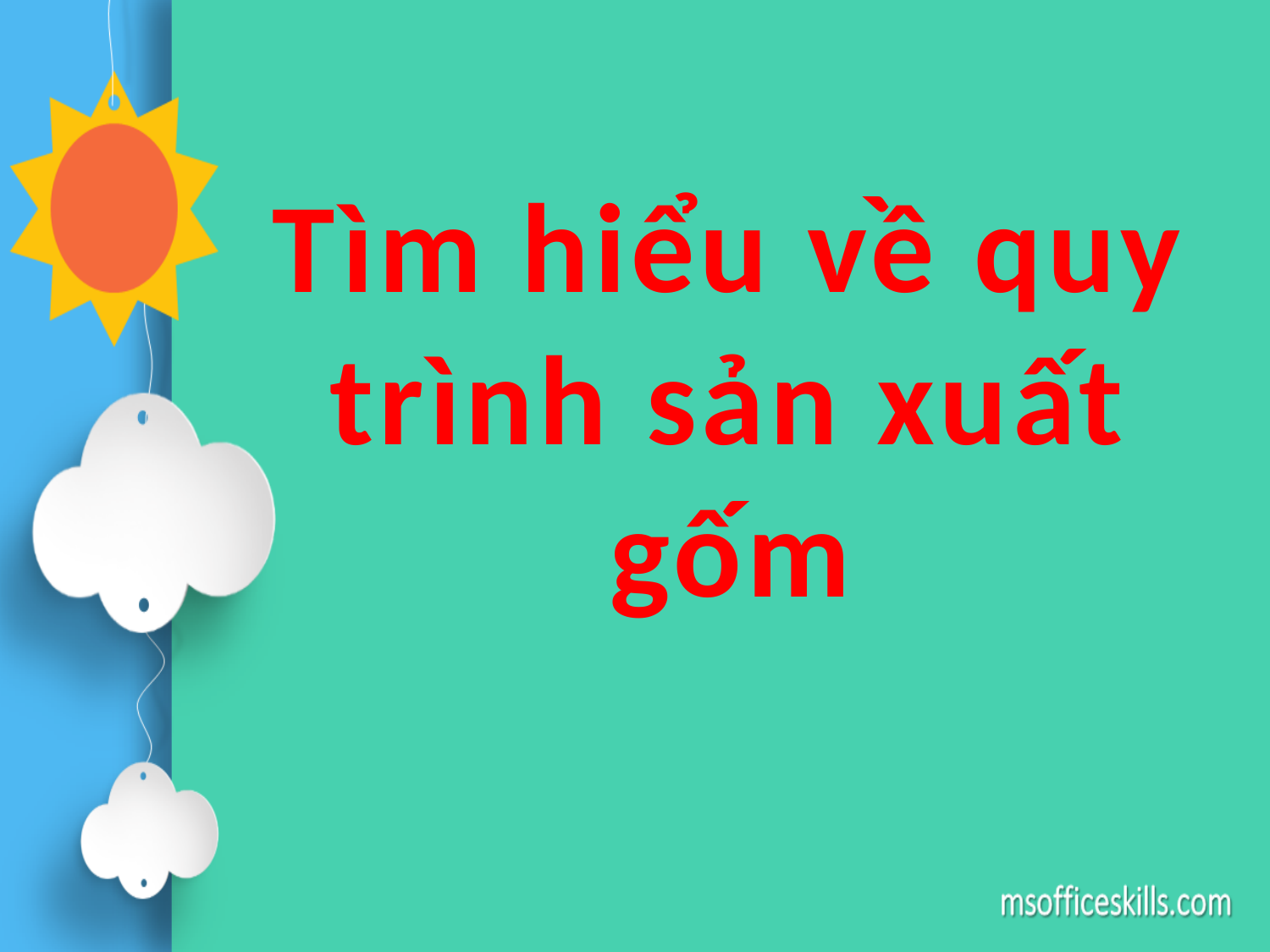

Tìm hiểu về quy trình sản xuất gốm